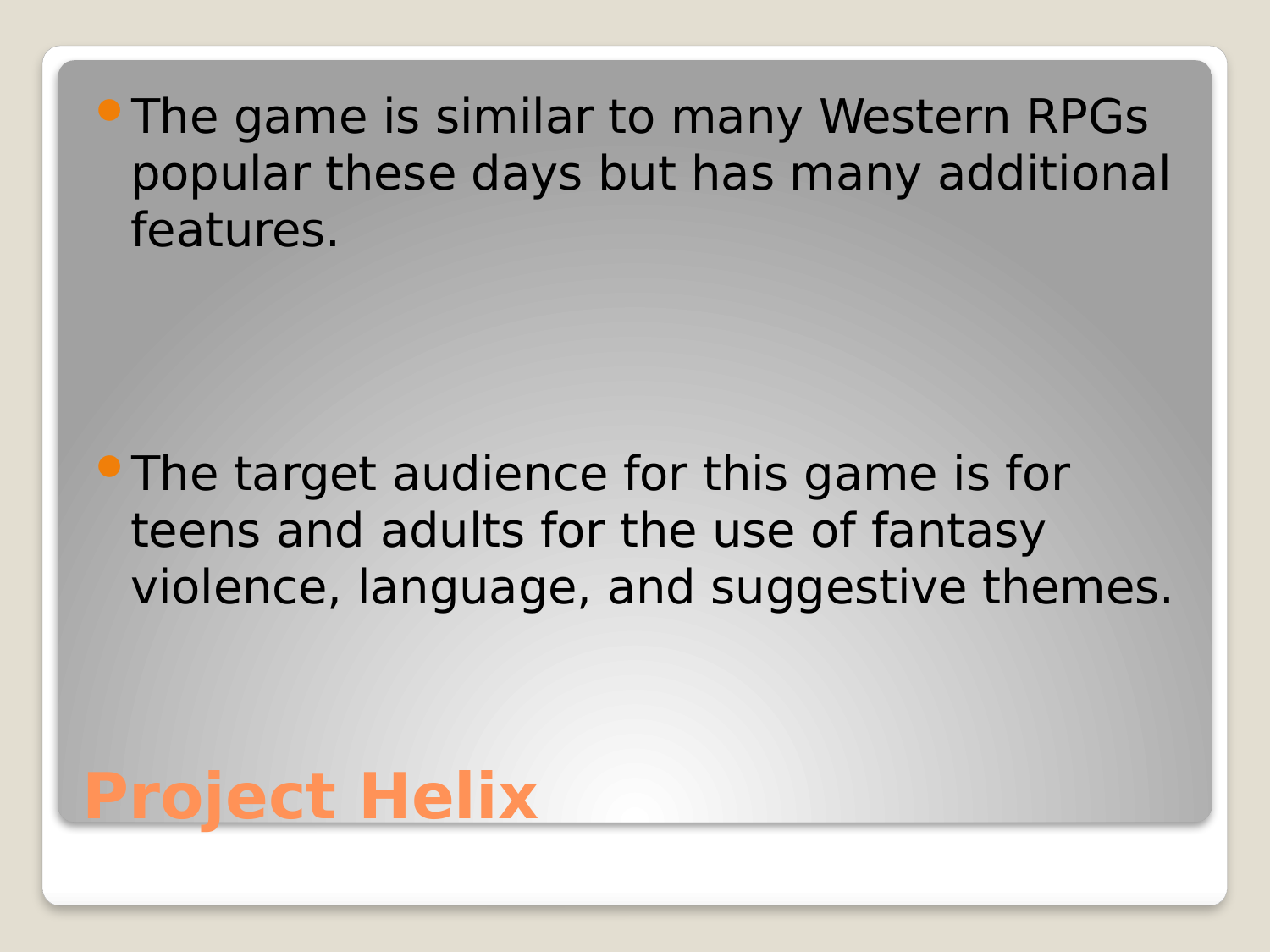

The game is similar to many Western RPGs popular these days but has many additional features.

The target audience for this game is for teens and adults for the use of fantasy violence, language, and suggestive themes.
# Project Helix